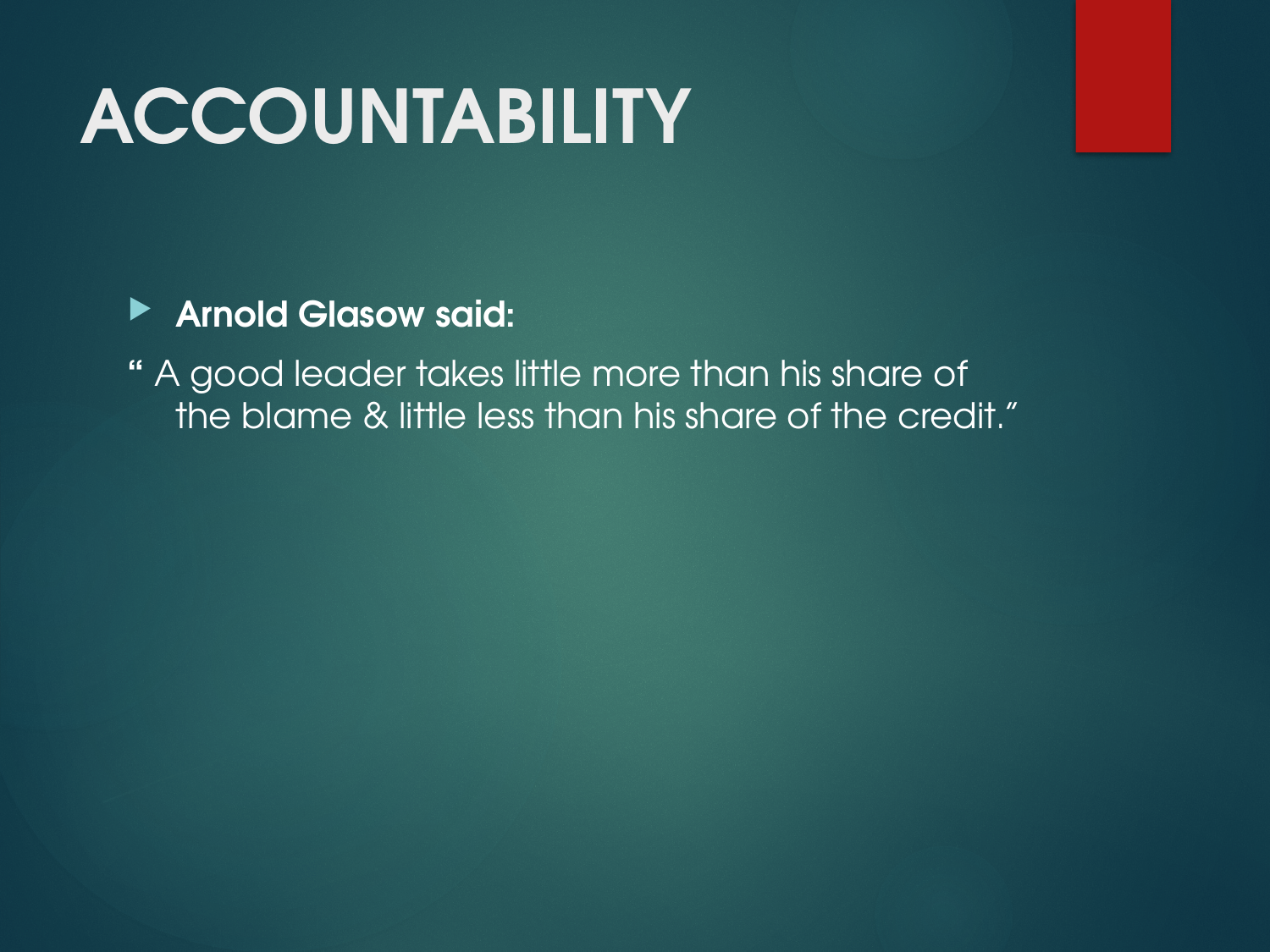

# ACCOUNTABILITY
Arnold Glasow said:
“ A good leader takes little more than his share of the blame & little less than his share of the credit.”